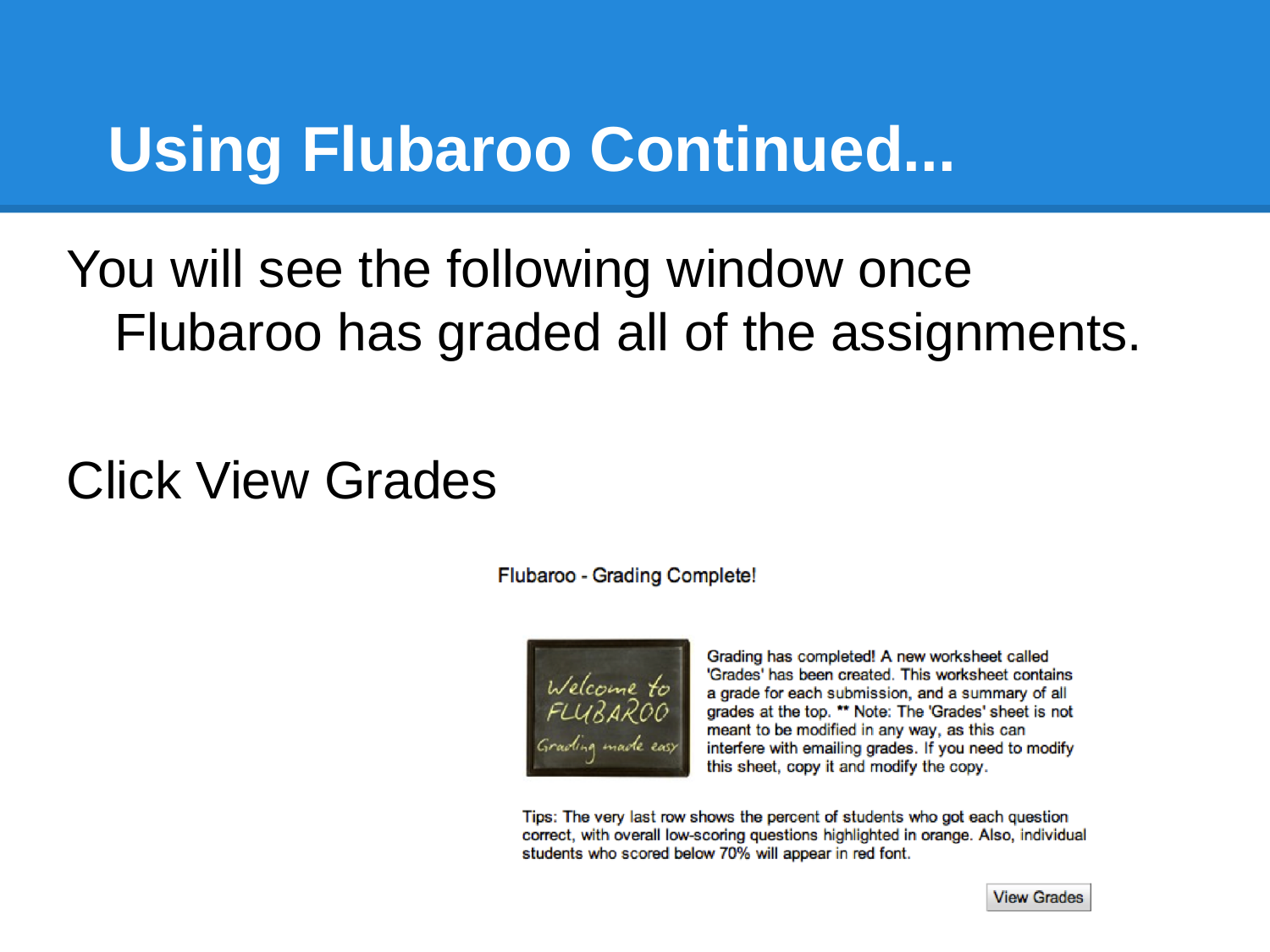

# Using Flubaroo Continued...
You will see the following window once Flubaroo has graded all of the assignments.

Click View Grades